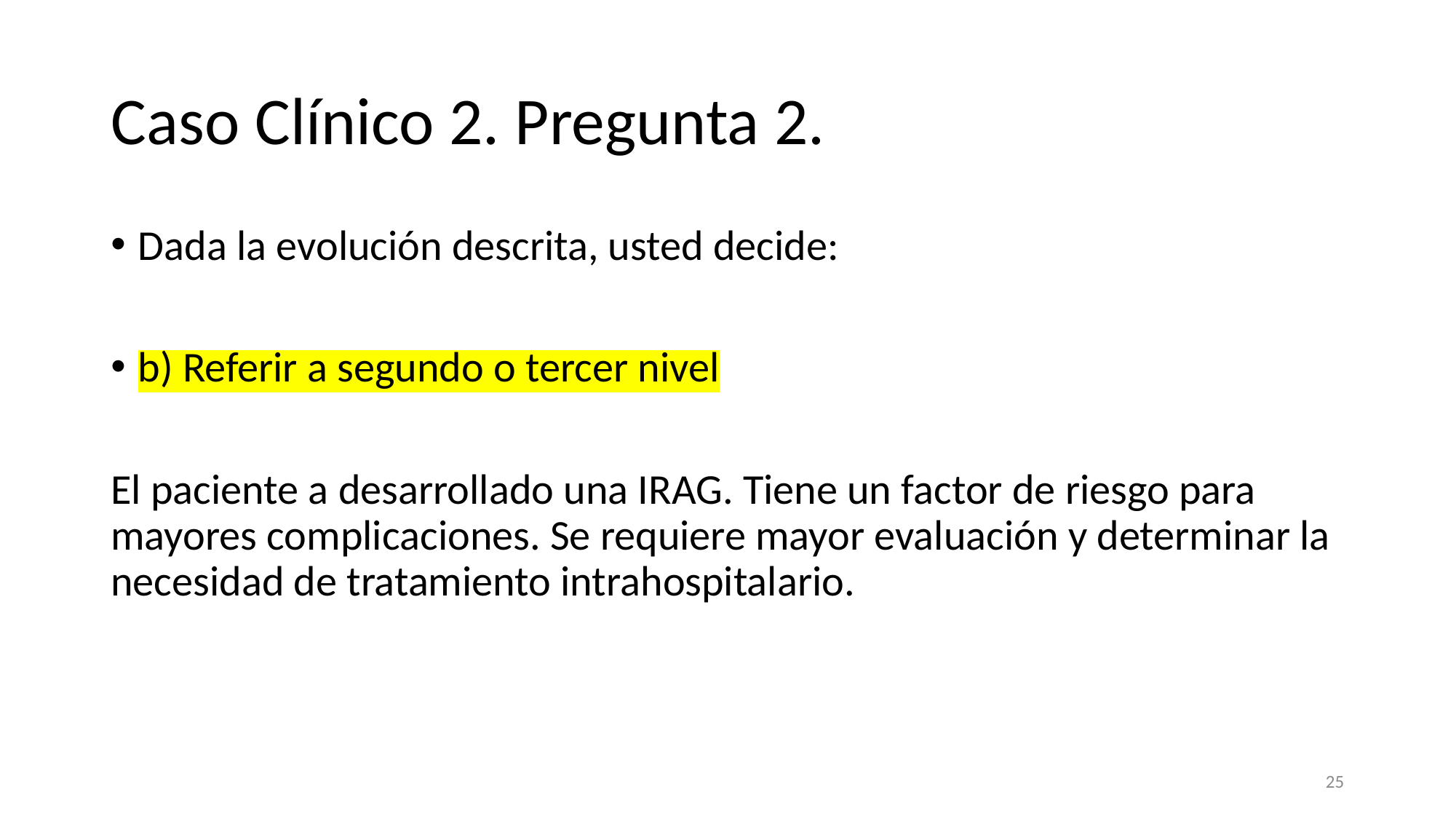

# Caso Clínico 2. Pregunta 2.
Dada la evolución descrita, usted decide:

b) Referir a segundo o tercer nivel

El paciente a desarrollado una IRAG. Tiene un factor de riesgo para mayores complicaciones. Se requiere mayor evaluación y determinar la necesidad de tratamiento intrahospitalario.
25